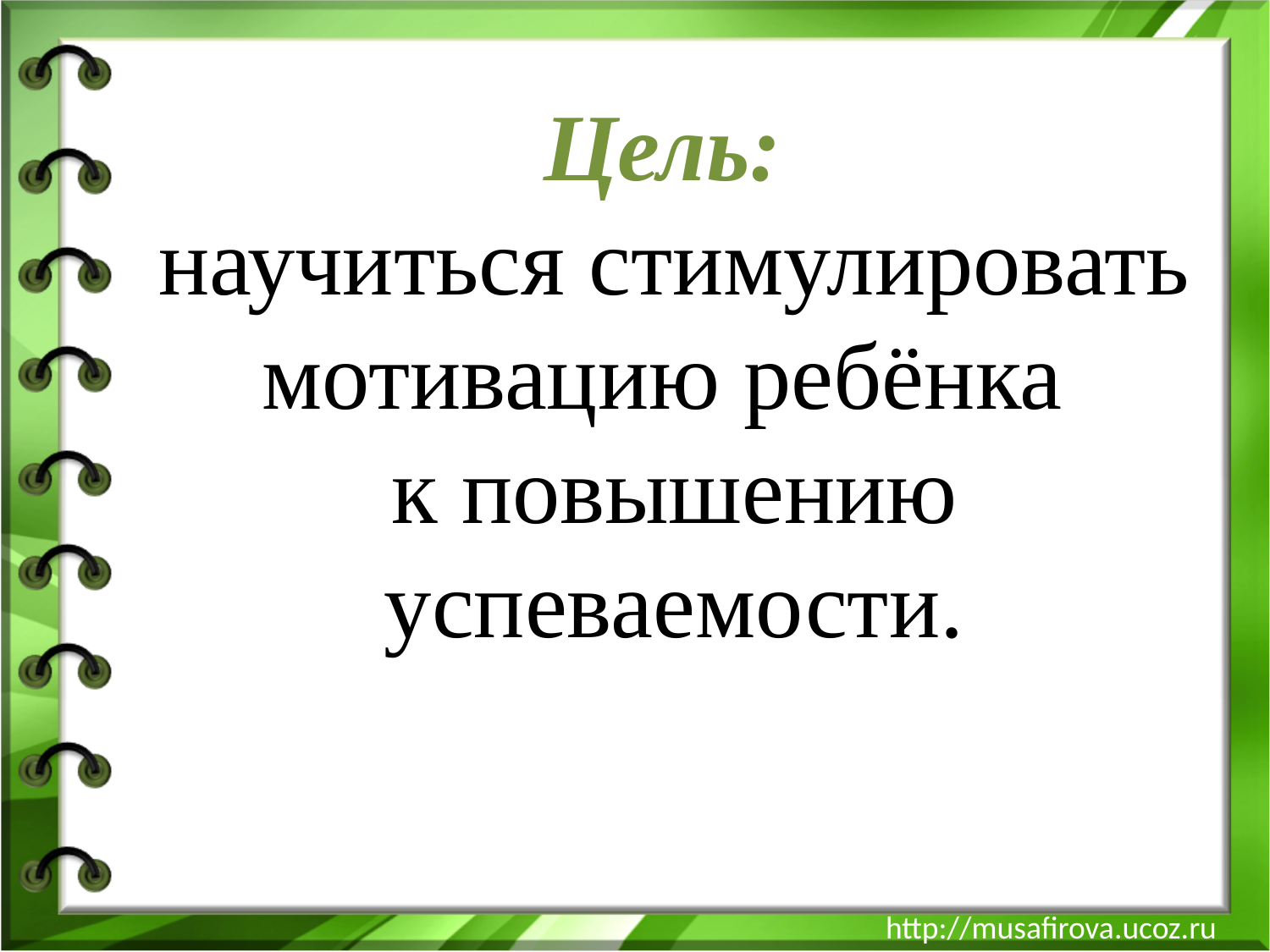

Цель:
научиться стимулировать мотивацию ребёнка
к повышению успеваемости.